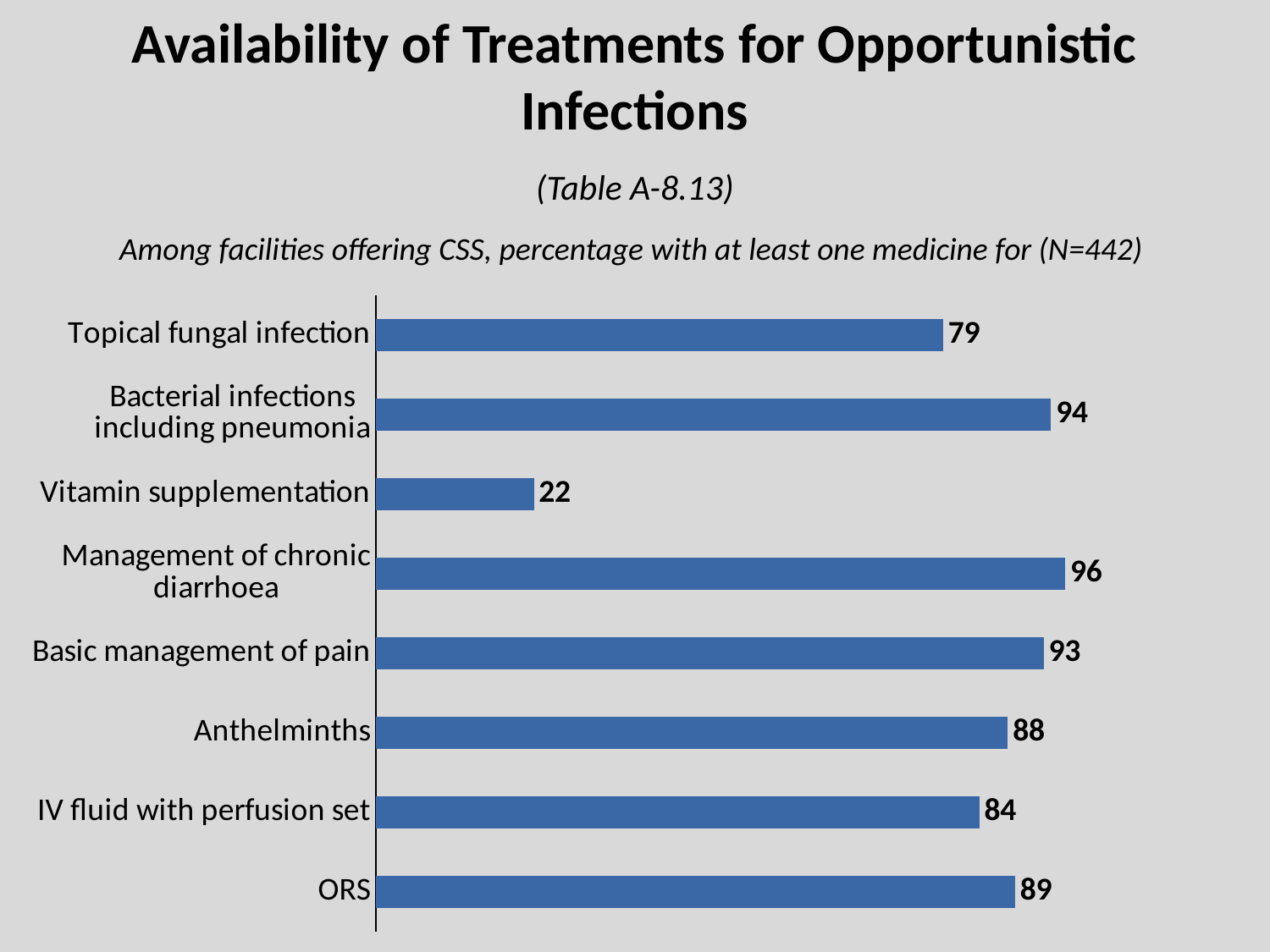

# Availability of Treatments for Opportunistic Infections
(Table A-8.13)
Among facilities offering CSS, percentage with at least one medicine for (N=442)

### Chart

| Category | Series 1 |
|---|---|
| ORS | 89.0 |
| IV fluid with perfusion set | 84.0 |
| Anthelminths | 88.0 |
| Basic management of pain | 93.0 |
| Management of chronic diarrhoea | 96.0 |
| Vitamin supplementation | 22.0 |
| Bacterial infections including pneumonia | 94.0 |
| Topical fungal infection | 79.0 |